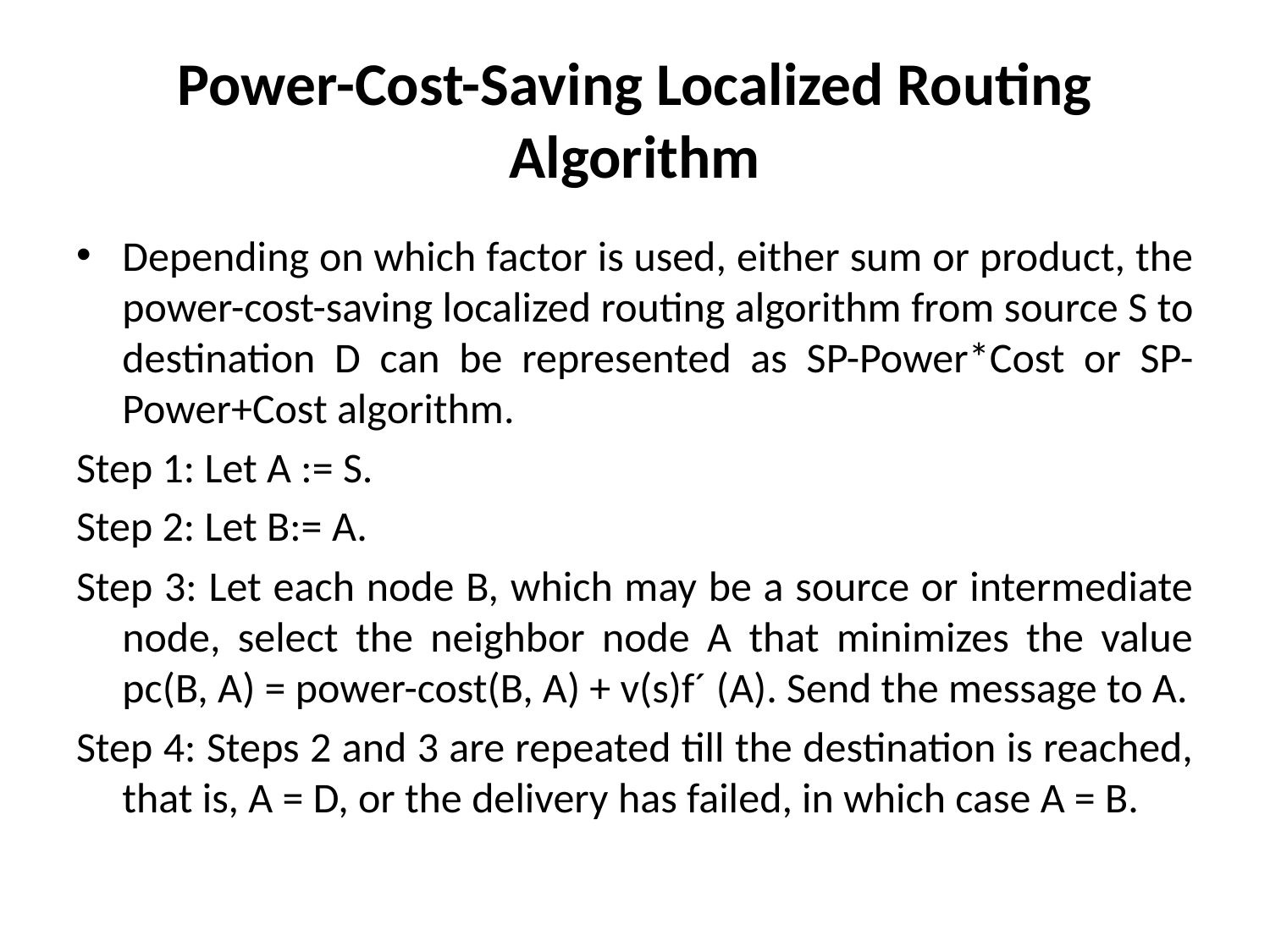

# Power-Cost-Saving Localized Routing Algorithm
Depending on which factor is used, either sum or product, the power-cost-saving localized routing algorithm from source S to destination D can be represented as SP-Power*Cost or SP-Power+Cost algorithm.
Step 1: Let A := S.
Step 2: Let B:= A.
Step 3: Let each node B, which may be a source or intermediate node, select the neighbor node A that minimizes the value pc(B, A) = power-cost(B, A) + v(s)f´ (A). Send the message to A.
Step 4: Steps 2 and 3 are repeated till the destination is reached, that is, A = D, or the delivery has failed, in which case A = B.